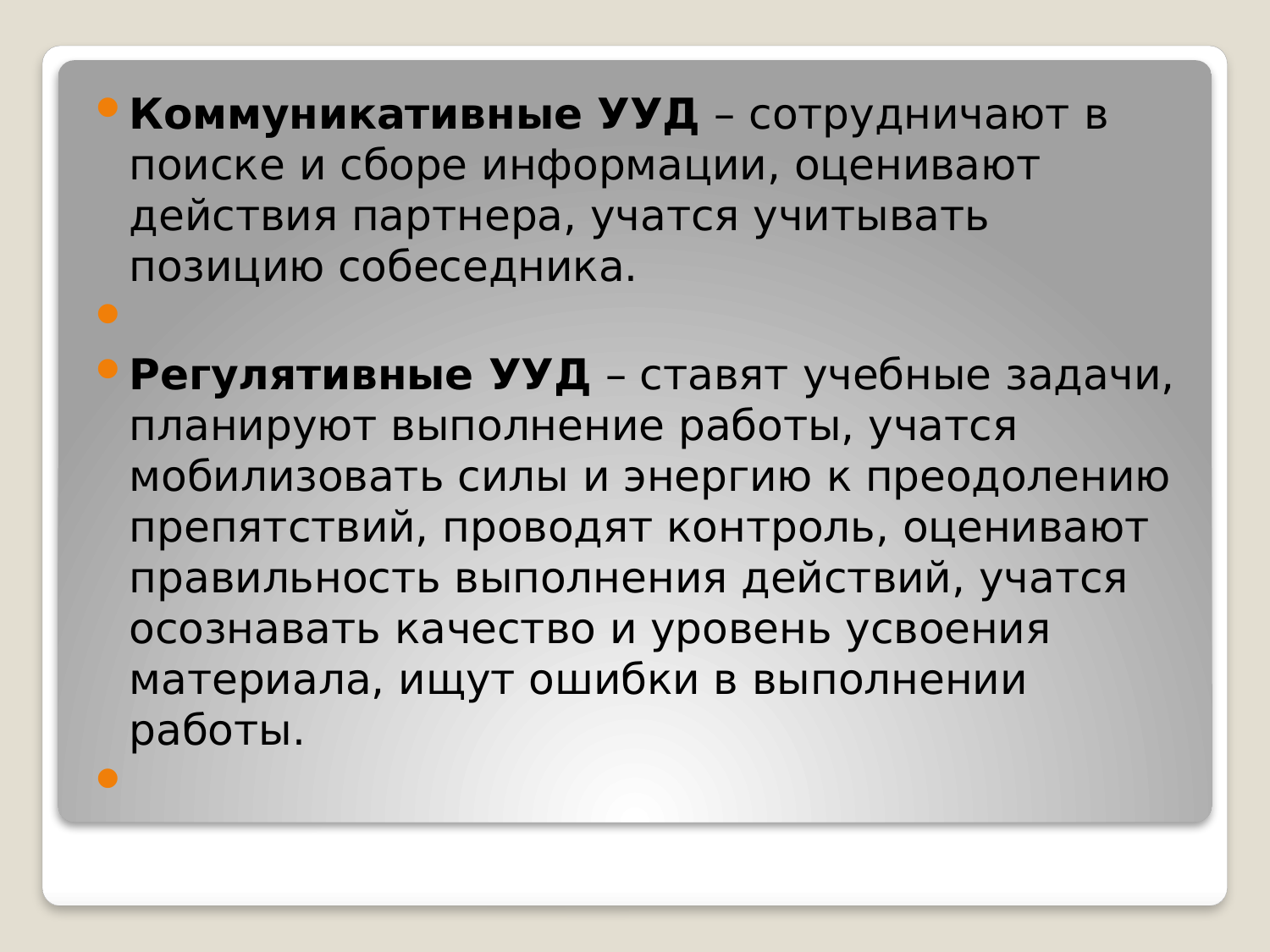

Коммуникативные УУД – сотрудничают в поиске и сборе информации, оценивают действия партнера, учатся учитывать позицию собеседника.

Регулятивные УУД – ставят учебные задачи, планируют выполнение работы, учатся мобилизовать силы и энергию к преодолению препятствий, проводят контроль, оценивают правильность выполнения действий, учатся осознавать качество и уровень усвоения материала, ищут ошибки в выполнении работы.

#